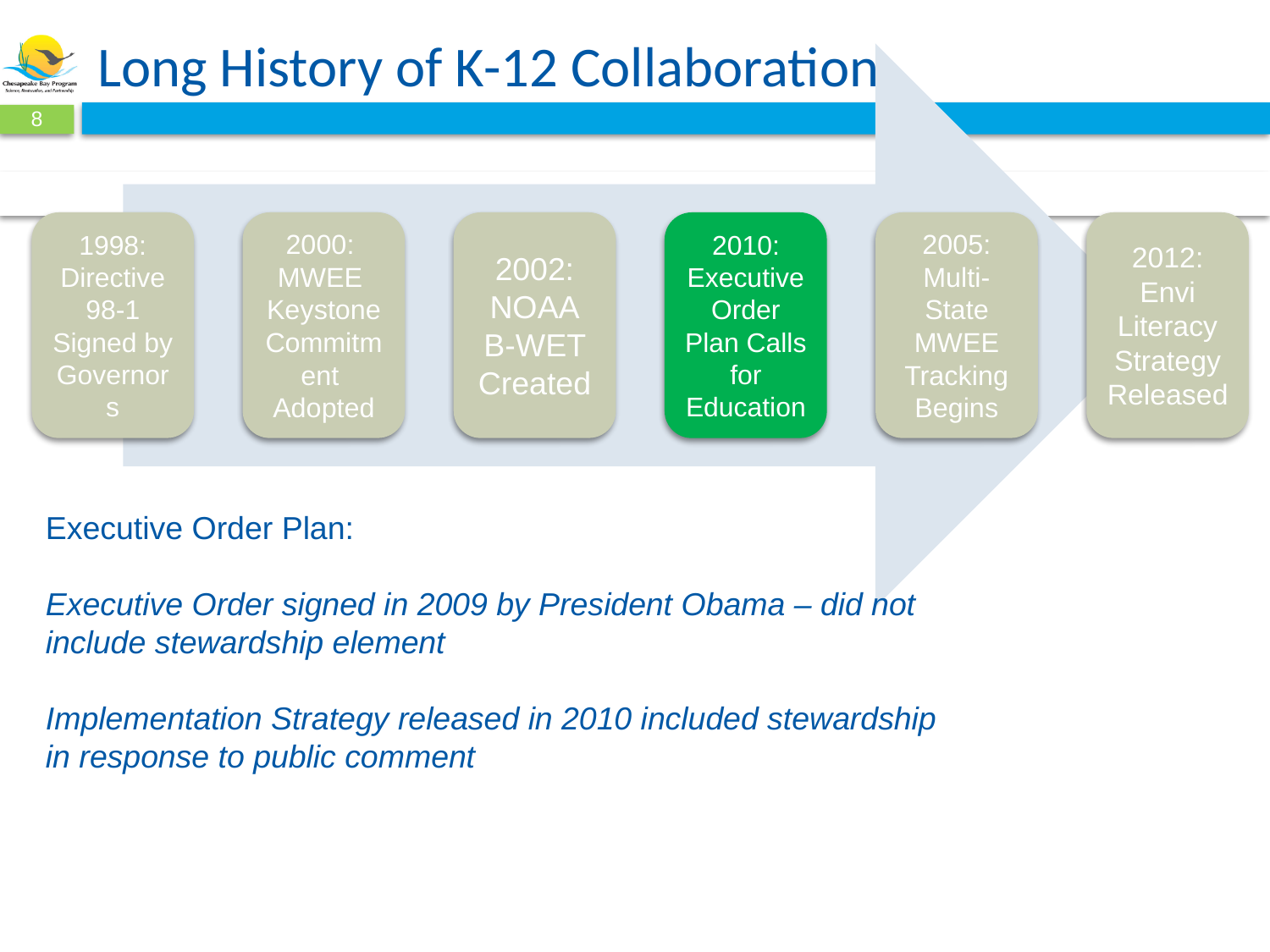

# Long History of K-12 Collaboration
1998:
Directive
98-1 Signed by Governors
2005:
Multi-State MWEE Tracking Begins
2012:
Envi Literacy Strategy Released
2000:
MWEE  Keystone Commitment  Adopted
2010:
Executive Order Plan Calls for Education
2002:
NOAA
B-WET Created
8
Executive Order Plan:

Executive Order signed in 2009 by President Obama – did not include stewardship element

Implementation Strategy released in 2010 included stewardship in response to public comment